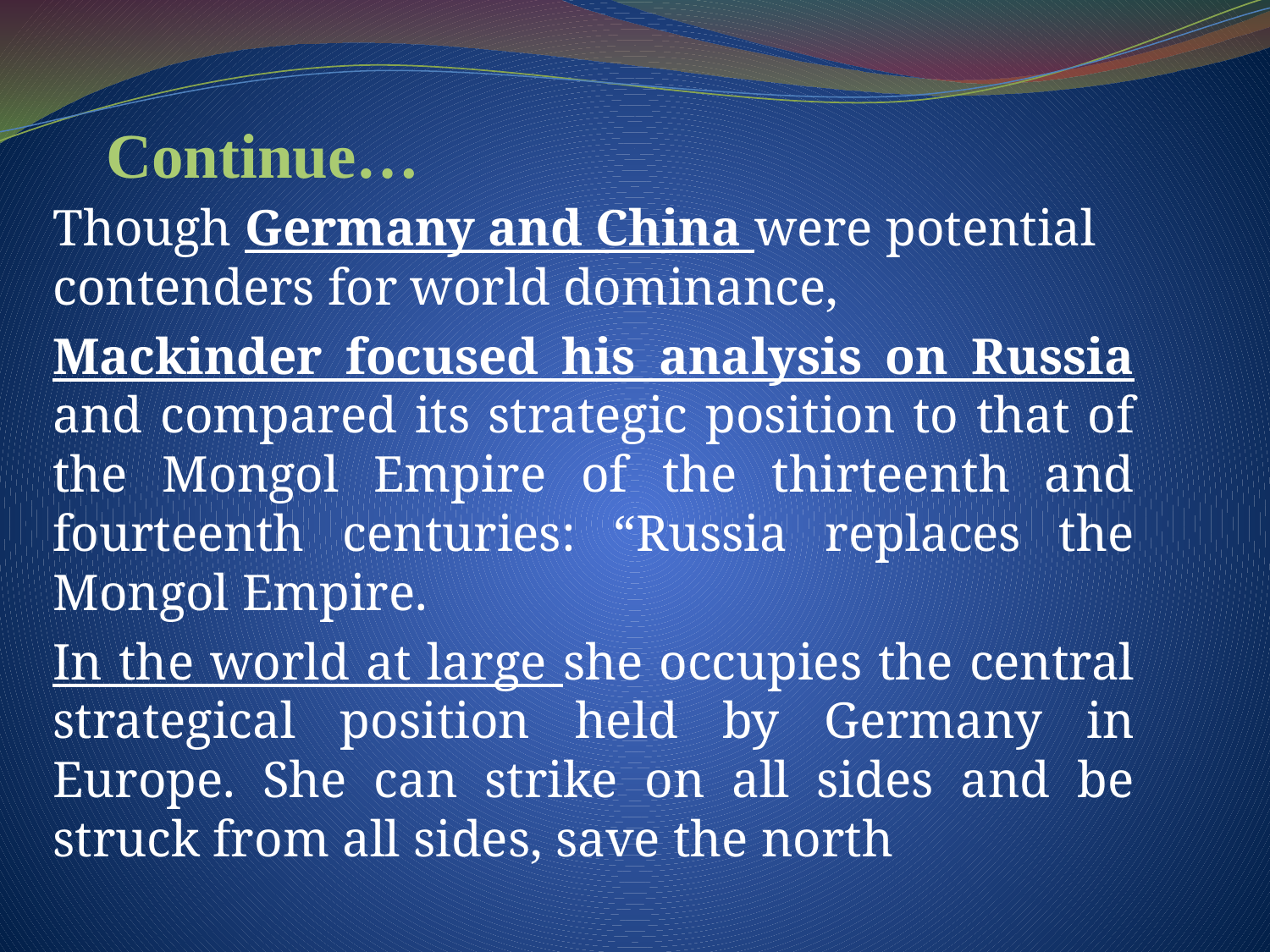

# Continue…
Though Germany and China were potential contenders for world dominance,
Mackinder focused his analysis on Russia and compared its strategic position to that of the Mongol Empire of the thirteenth and fourteenth centuries: “Russia replaces the Mongol Empire.
In the world at large she occupies the central strategical position held by Germany in Europe. She can strike on all sides and be struck from all sides, save the north